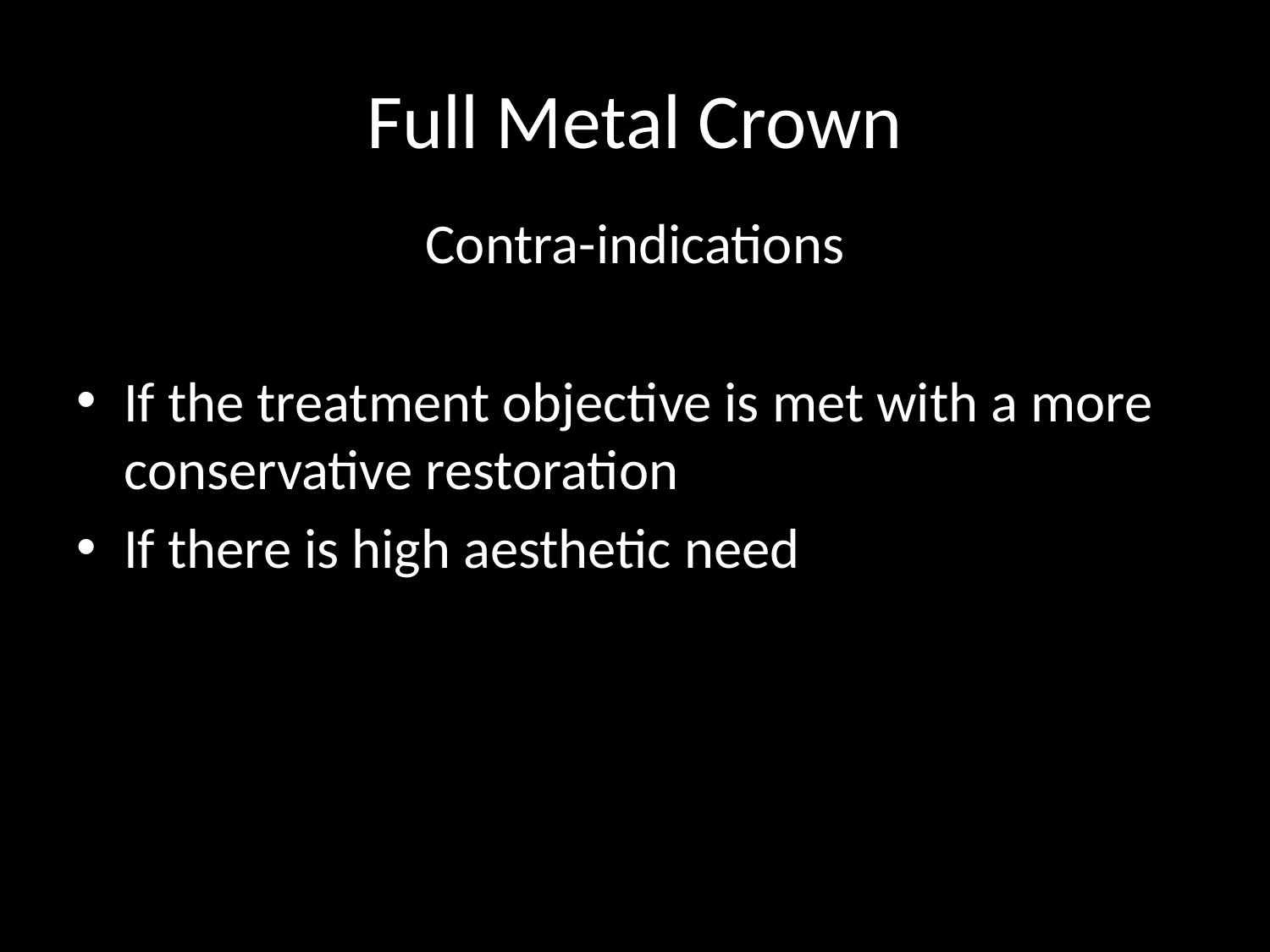

# Full Metal Crown
Contra-indications

If the treatment objective is met with a more conservative restoration
If there is high aesthetic need